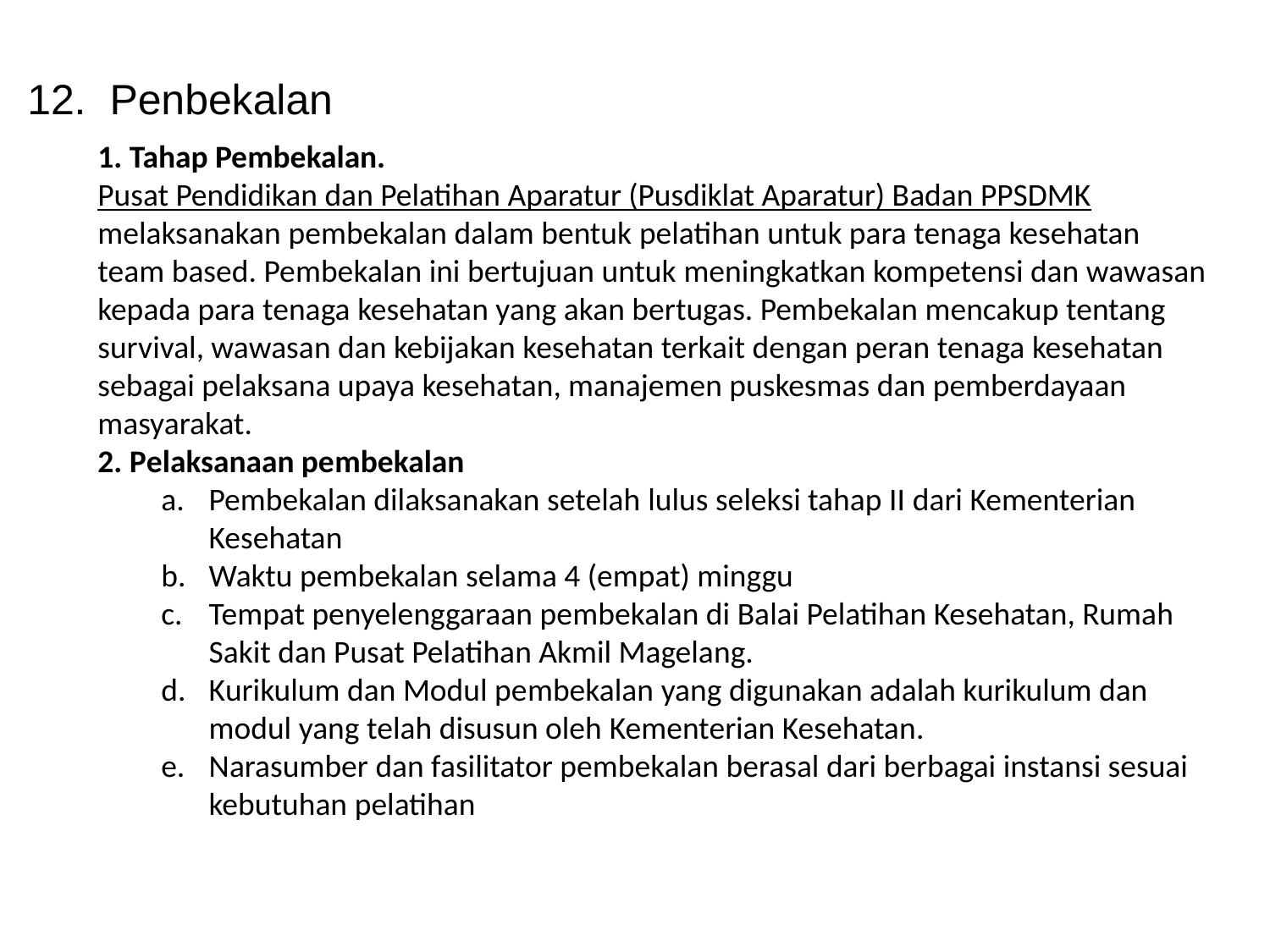

12.  Penbekalan
1. Tahap Pembekalan.
Pusat Pendidikan dan Pelatihan Aparatur (Pusdiklat Aparatur) Badan PPSDMK melaksanakan pembekalan dalam bentuk pelatihan untuk para tenaga kesehatan team based. Pembekalan ini bertujuan untuk meningkatkan kompetensi dan wawasan kepada para tenaga kesehatan yang akan bertugas. Pembekalan mencakup tentang survival, wawasan dan kebijakan kesehatan terkait dengan peran tenaga kesehatan sebagai pelaksana upaya kesehatan, manajemen puskesmas dan pemberdayaan masyarakat.
2. Pelaksanaan pembekalan
Pembekalan dilaksanakan setelah lulus seleksi tahap II dari Kementerian Kesehatan
Waktu pembekalan selama 4 (empat) minggu
Tempat penyelenggaraan pembekalan di Balai Pelatihan Kesehatan, Rumah Sakit dan Pusat Pelatihan Akmil Magelang.
Kurikulum dan Modul pembekalan yang digunakan adalah kurikulum dan modul yang telah disusun oleh Kementerian Kesehatan.
Narasumber dan fasilitator pembekalan berasal dari berbagai instansi sesuai kebutuhan pelatihan